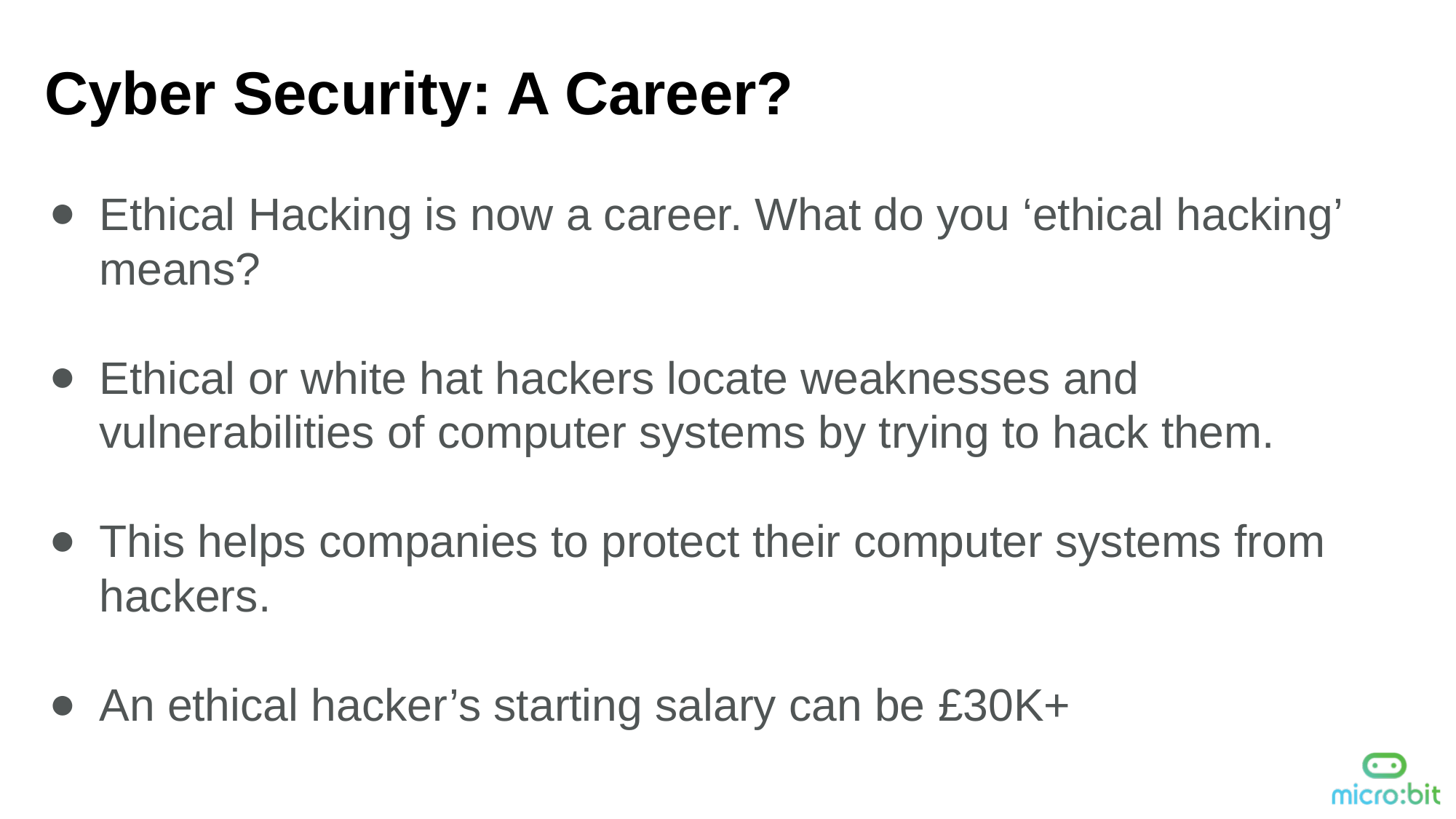

Cyber Security: A Career?

Ethical Hacking is now a career. What do you ‘ethical hacking’ means?

Ethical or white hat hackers locate weaknesses and vulnerabilities of computer systems by trying to hack them.

This helps companies to protect their computer systems from hackers.

An ethical hacker’s starting salary can be £30K+